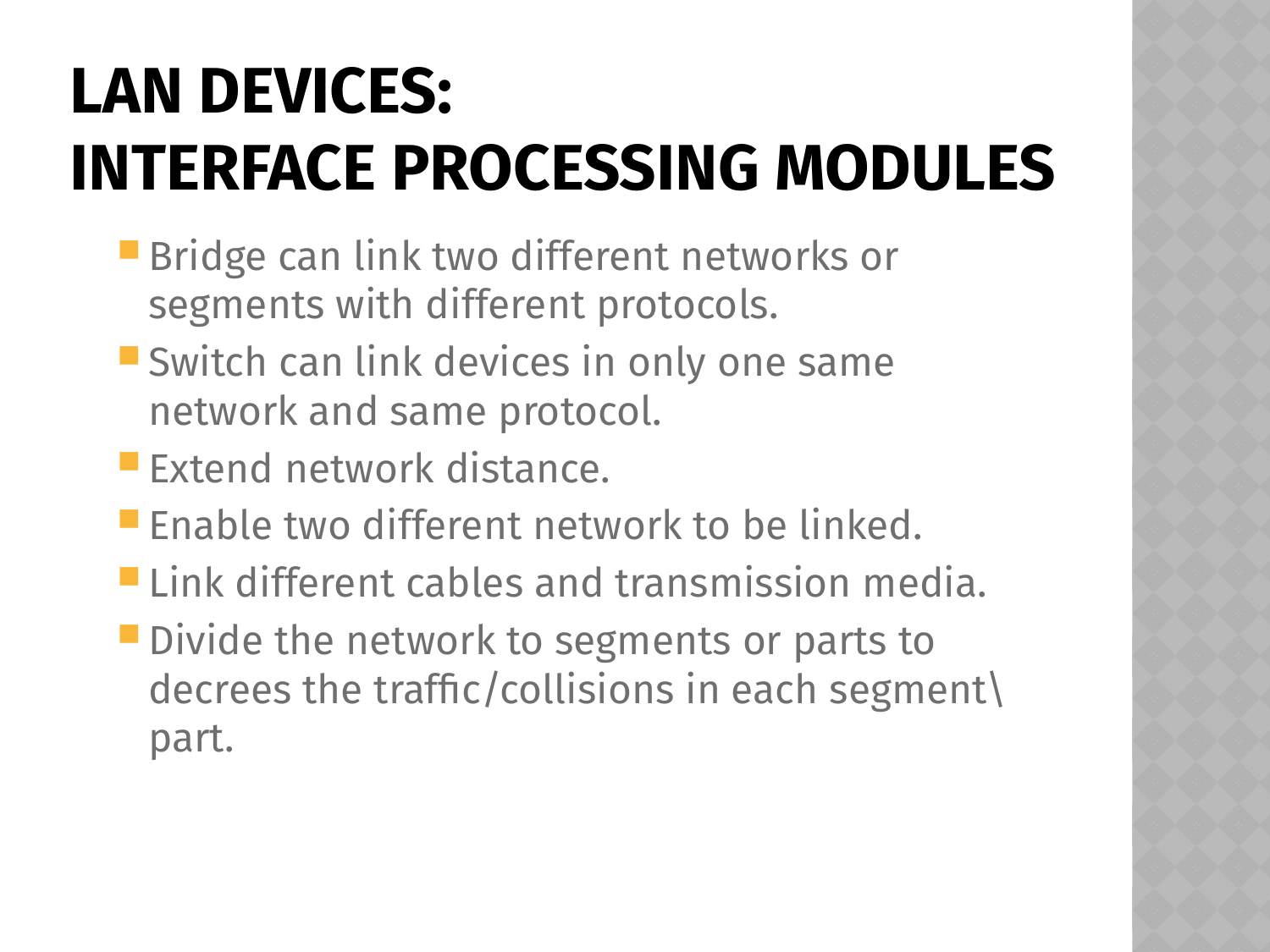

# LAN devices: interface processing Modules
Bridge can link two different networks or segments with different protocols.
Switch can link devices in only one same network and same protocol.
Extend network distance.
Enable two different network to be linked.
Link different cables and transmission media.
Divide the network to segments or parts to decrees the traffic/collisions in each segment\part.